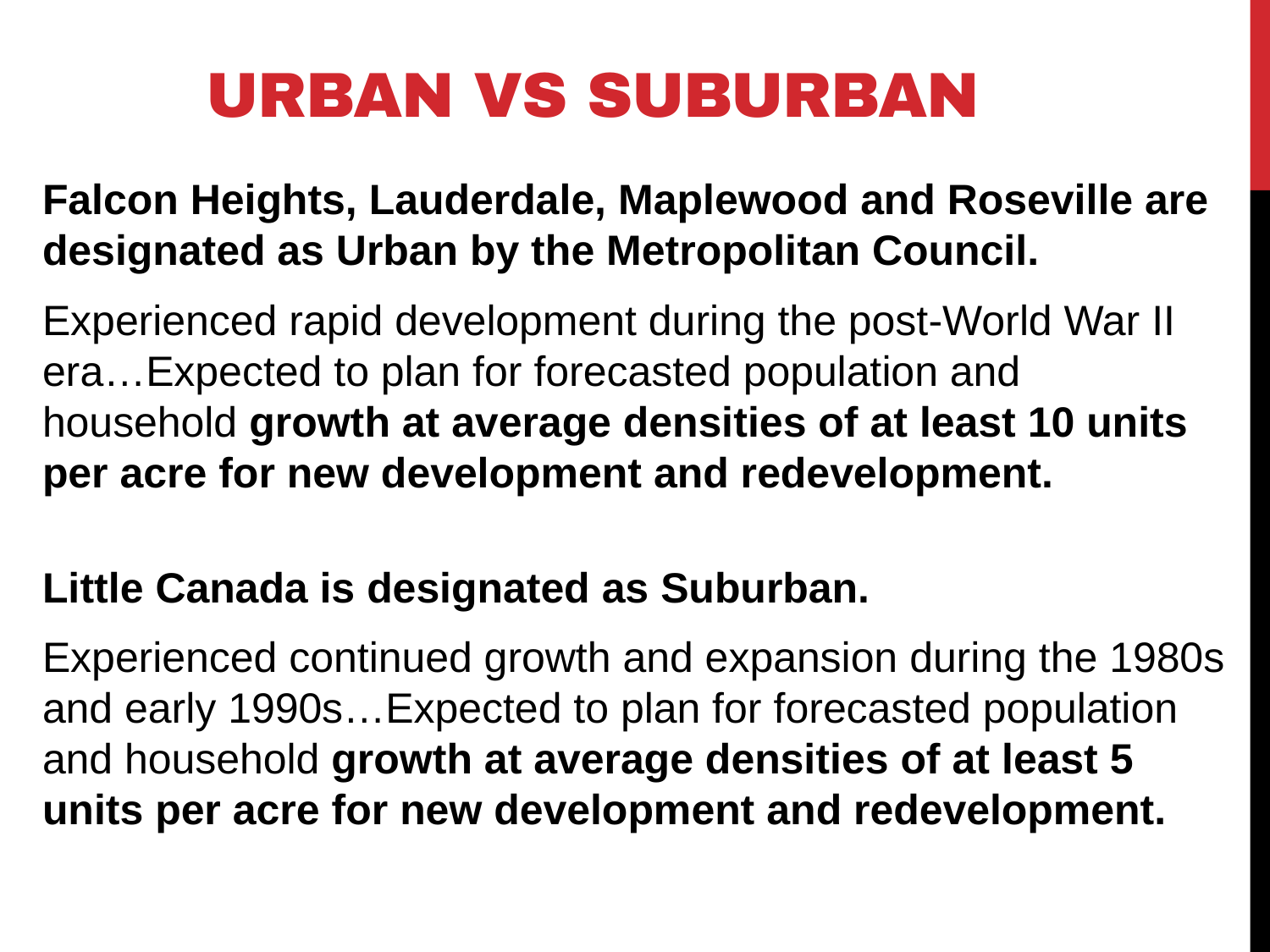

# Urban Vs Suburban
Falcon Heights, Lauderdale, Maplewood and Roseville are designated as Urban by the Metropolitan Council.
Experienced rapid development during the post-World War II era…Expected to plan for forecasted population and household growth at average densities of at least 10 units per acre for new development and redevelopment.

Little Canada is designated as Suburban.
Experienced continued growth and expansion during the 1980s and early 1990s…Expected to plan for forecasted population and household growth at average densities of at least 5 units per acre for new development and redevelopment.